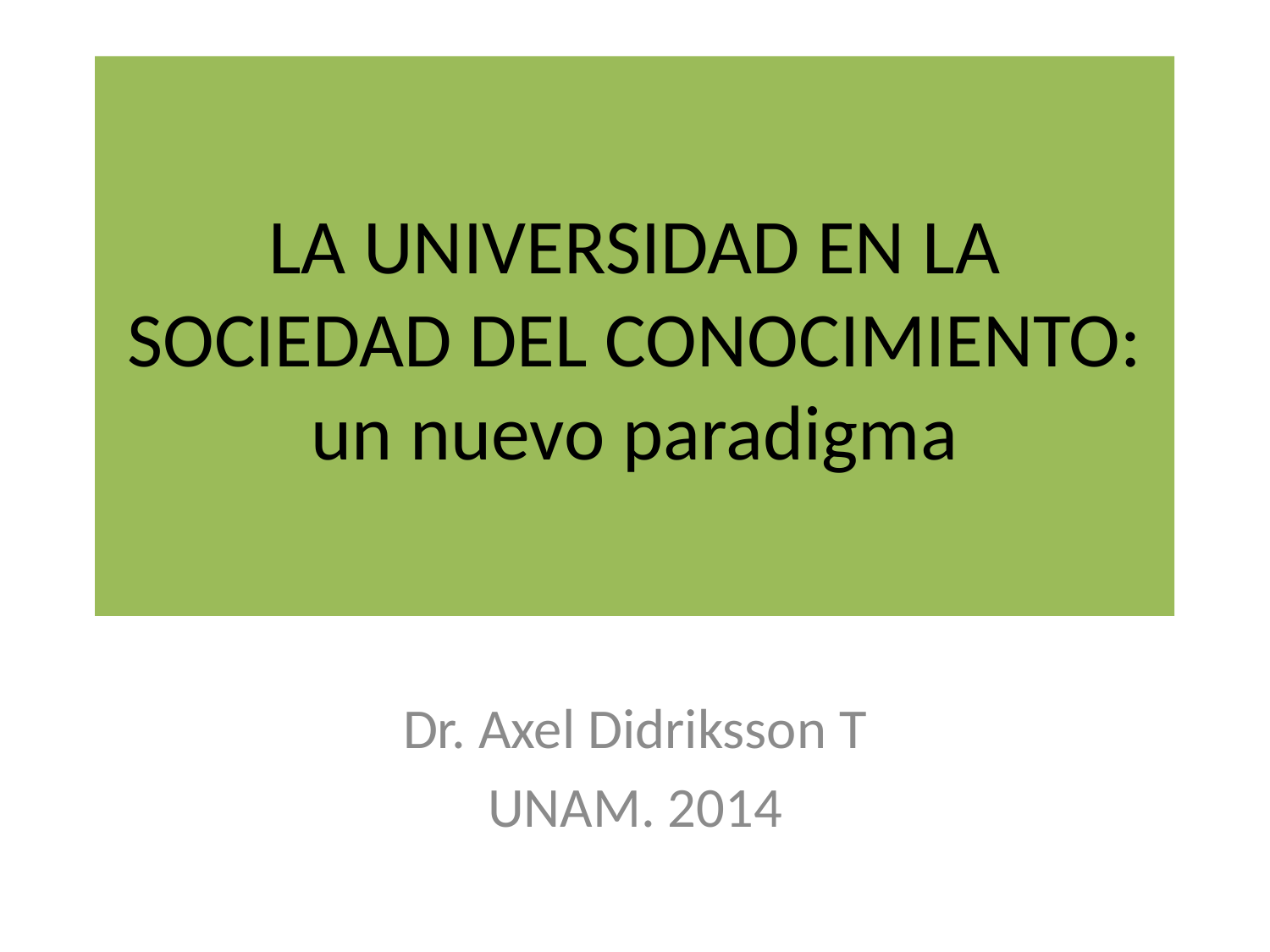

# LA UNIVERSIDAD EN LA SOCIEDAD DEL CONOCIMIENTO: un nuevo paradigma
Dr. Axel Didriksson T
UNAM. 2014